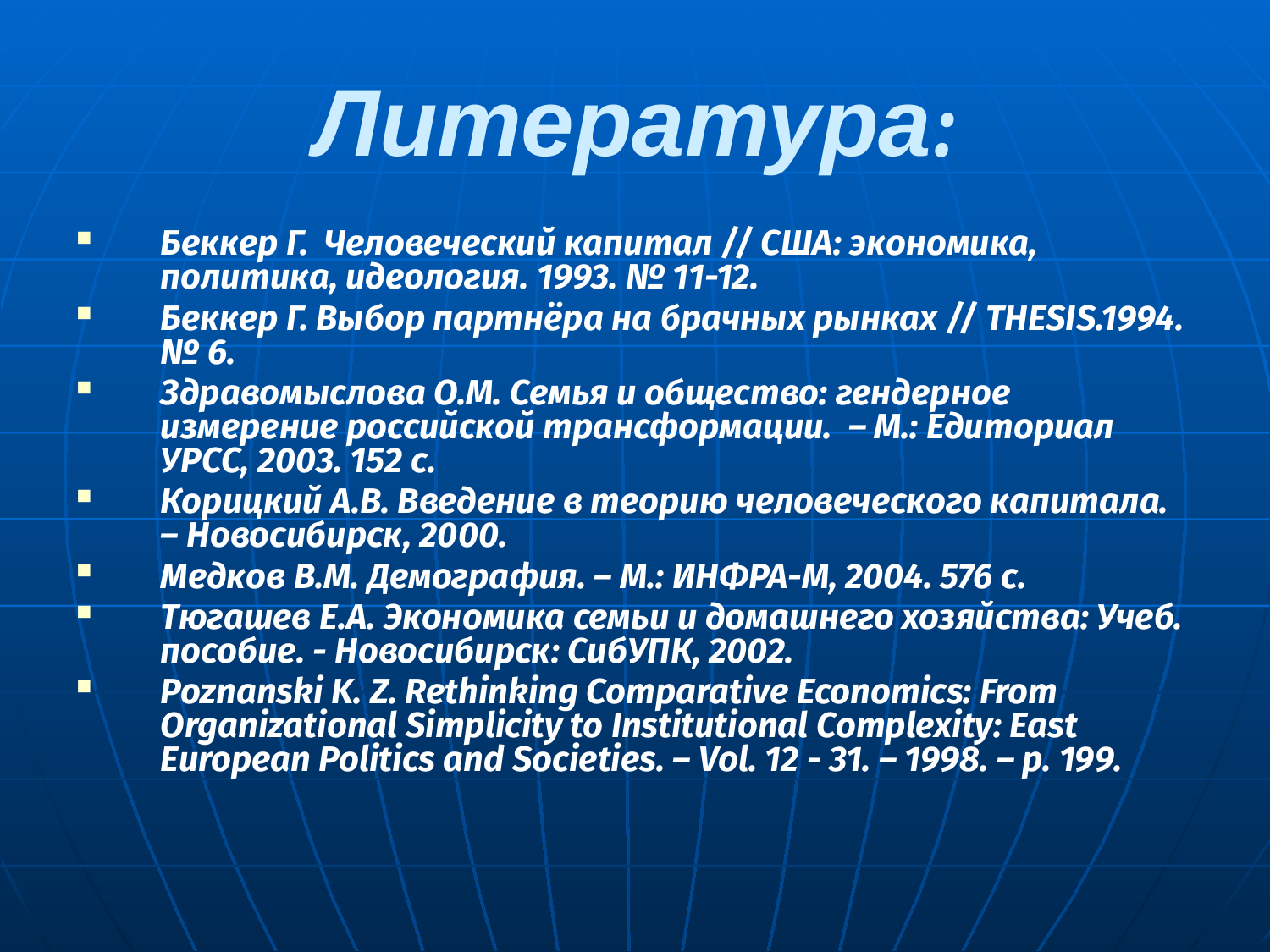

# Литература:
Беккер Г.  Человеческий капитал // США: экономика, политика, идеология. 1993. № 11-12.
Беккер Г. Выбор партнёра на брачных рынках // THESIS.1994. № 6.
Здравомыслова О.М. Семья и общество: гендерное измерение российской трансформации.  – М.: Едиториал УРСС, 2003. 152 с.
Корицкий А.В. Введение в теорию человеческого капитала. – Новосибирск, 2000.
Медков В.М. Демография. – М.: ИНФРА-М, 2004. 576 с.
Тюгашев Е.А. Экономика семьи и домашнего хозяйства: Учеб. пособие. - Новосибирск: СибУПК, 2002.
Poznanski K. Z. Rethinking Comparative Economics: From Organizational Simplicity to Institutional Complexity: East European Politics and Societies. – Vol. 12 - 31. – 1998. – p. 199.